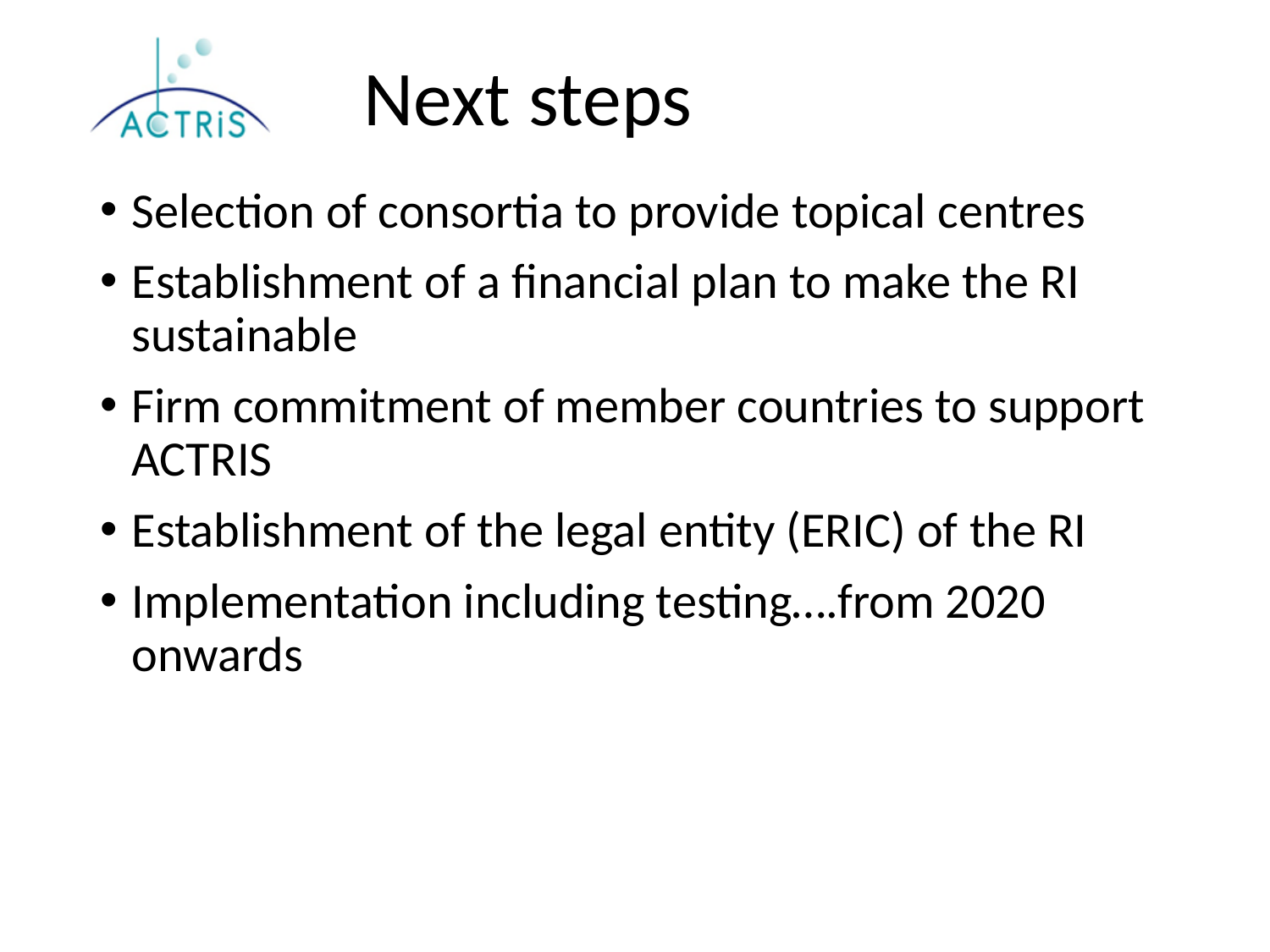

# Next steps
Selection of consortia to provide topical centres
Establishment of a financial plan to make the RI sustainable
Firm commitment of member countries to support ACTRIS
Establishment of the legal entity (ERIC) of the RI
Implementation including testing….from 2020 onwards